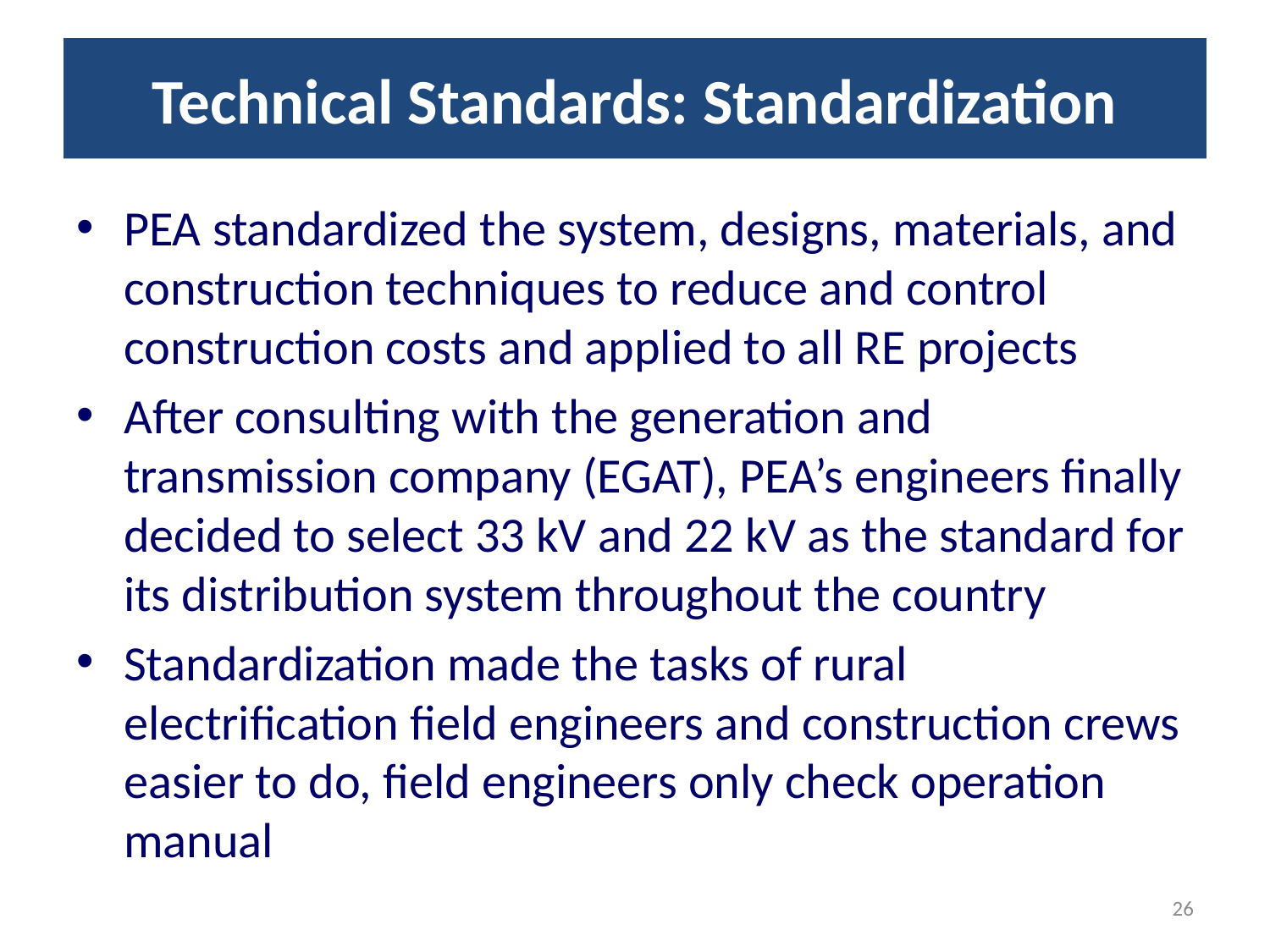

# Technical Standards: Standardization
PEA standardized the system, designs, materials, and construction techniques to reduce and control construction costs and applied to all RE projects
After consulting with the generation and transmission company (EGAT), PEA’s engineers finally decided to select 33 kV and 22 kV as the standard for its distribution system throughout the country
Standardization made the tasks of rural electrification field engineers and construction crews easier to do, field engineers only check operation manual
26